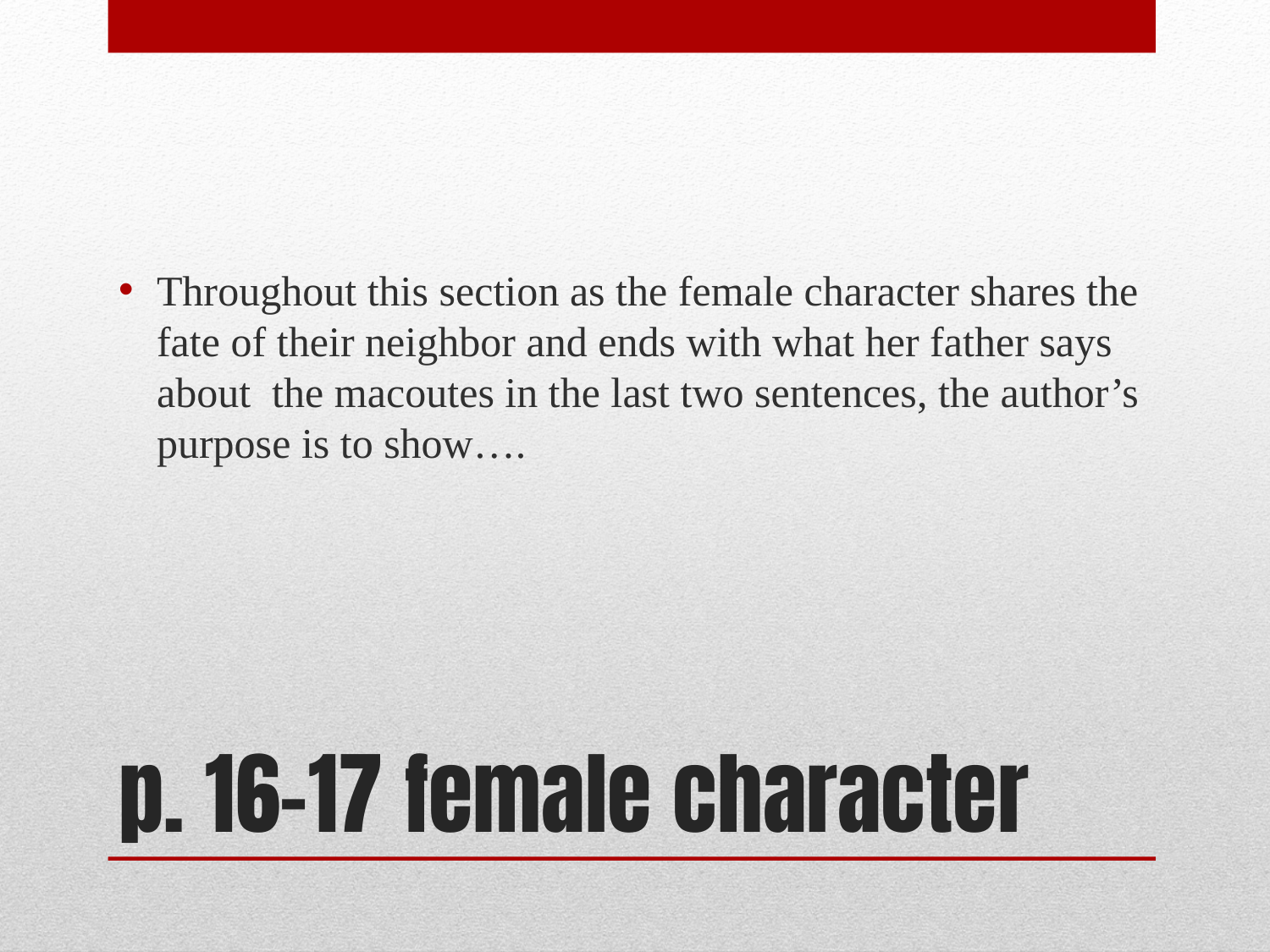

Throughout this section as the female character shares the fate of their neighbor and ends with what her father says about  the macoutes in the last two sentences, the author’s purpose is to show….
# p. 16-17 female character